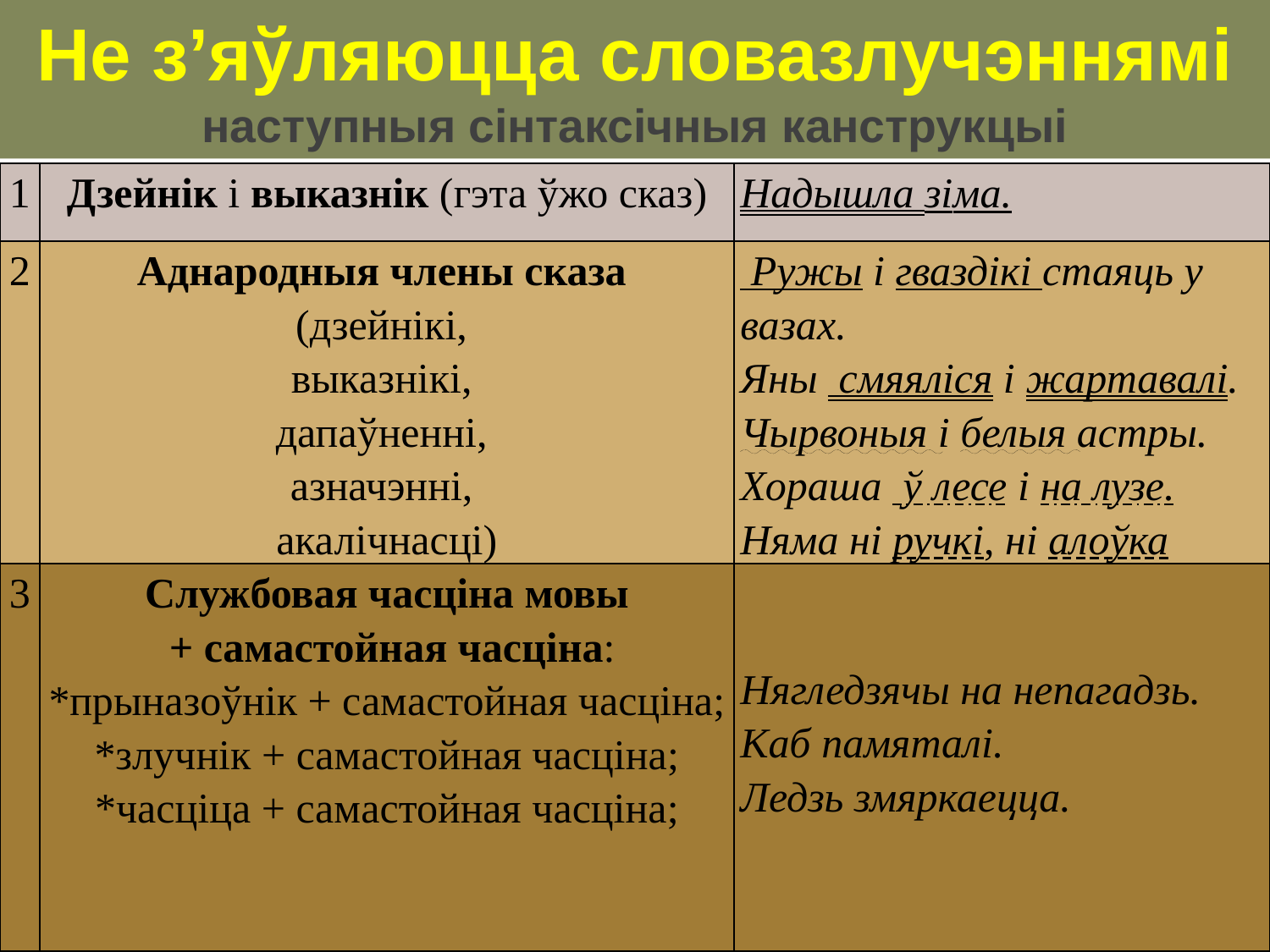

# Не з’яўляюцца словазлучэннямі наступныя сінтаксічныя канструкцыі
| 1 | Дзейнік і выказнік (гэта ўжо сказ) | Надышла зіма. |
| --- | --- | --- |
| 2 | Аднародныя члены сказа (дзейнікі, выказнікі, дапаўненні, азначэнні, акалічнасці) | Ружы і гваздікі стаяць у вазах. Яны смяяліся і жартавалі. Чырвоныя і белыя астры. Хораша ў лесе і на лузе. Няма ні ручкі, ні алоўка |
| 3 | Службовая часціна мовы + самастойная часціна: \*прыназоўнік + самастойная часціна; \*злучнік + самастойная часціна; \*часціца + самастойная часціна; | Нягледзячы на непагадзь. Каб памяталі. Ледзь змяркаецца. |